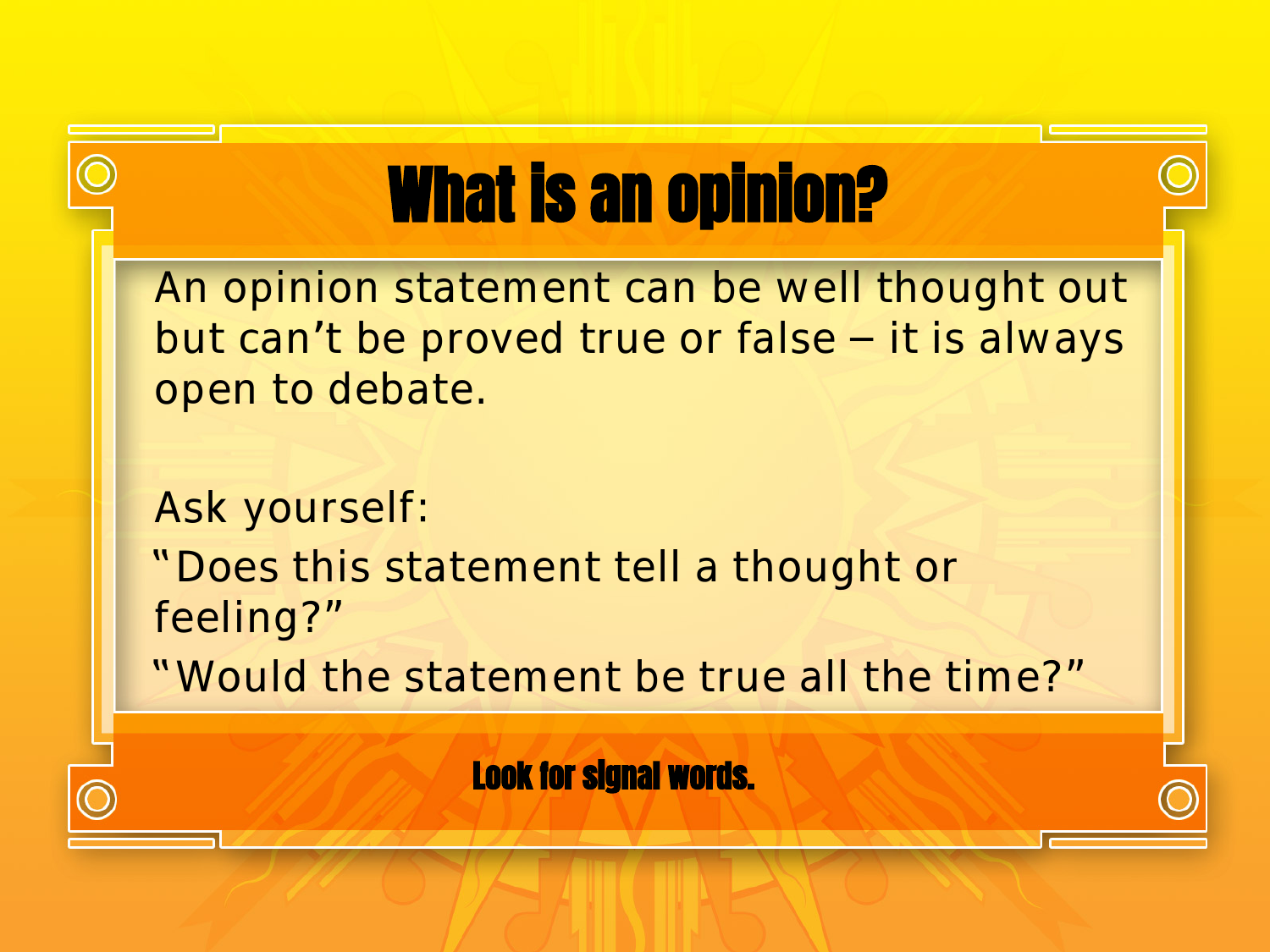

# What is an opinion?
An opinion statement can be well thought out but can’t be proved true or false – it is always open to debate.

Ask yourself:
“Does this statement tell a thought or feeling?”
“Would the statement be true all the time?”
Look for signal words.